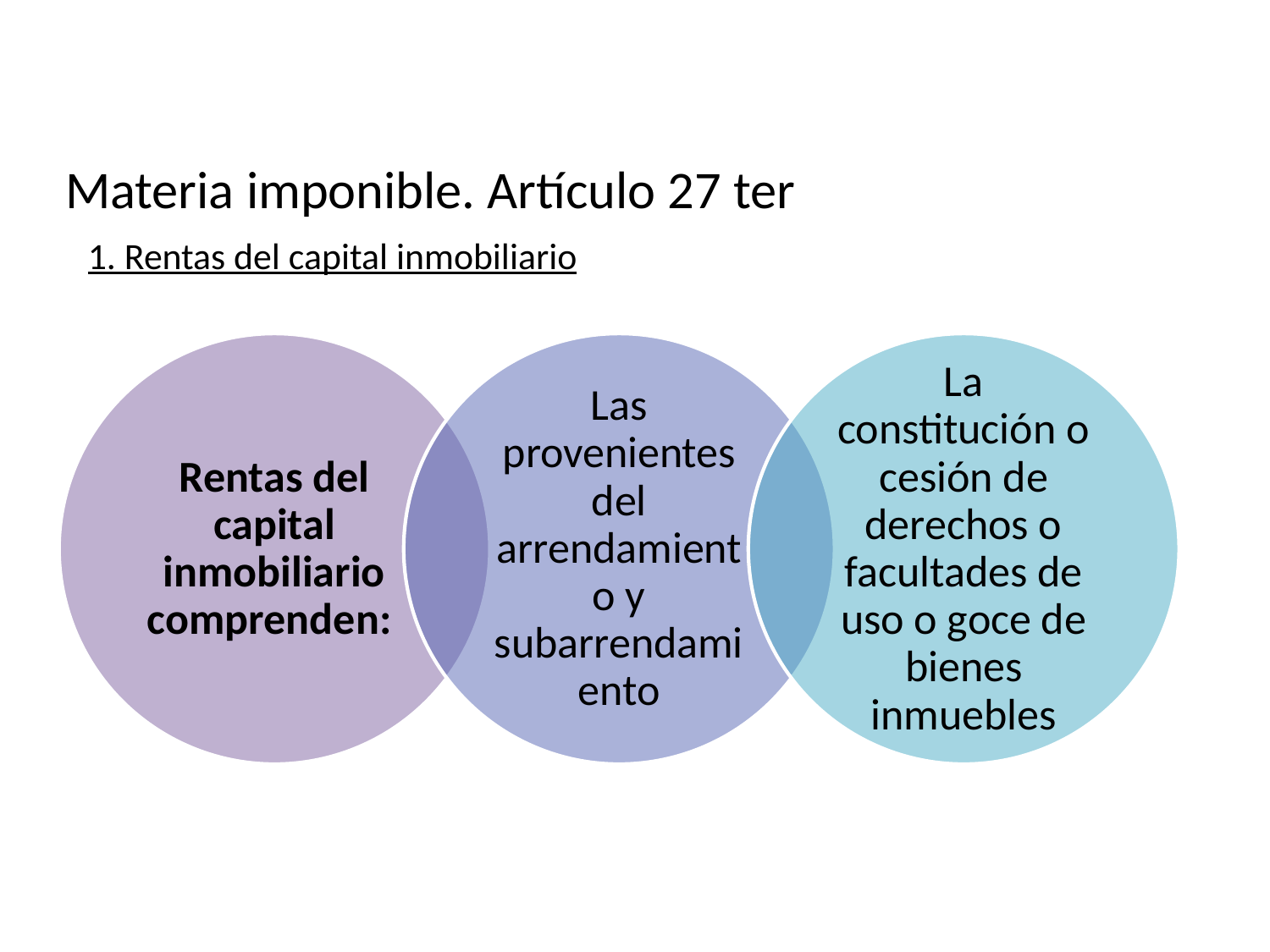

# Materia imponible. Artículo 27 ter
1. Rentas del capital inmobiliario
Rentas del capital inmobiliario comprenden:
Las provenientes del arrendamiento y subarrendamiento
La constitución o cesión de derechos o facultades de uso o goce de bienes inmuebles